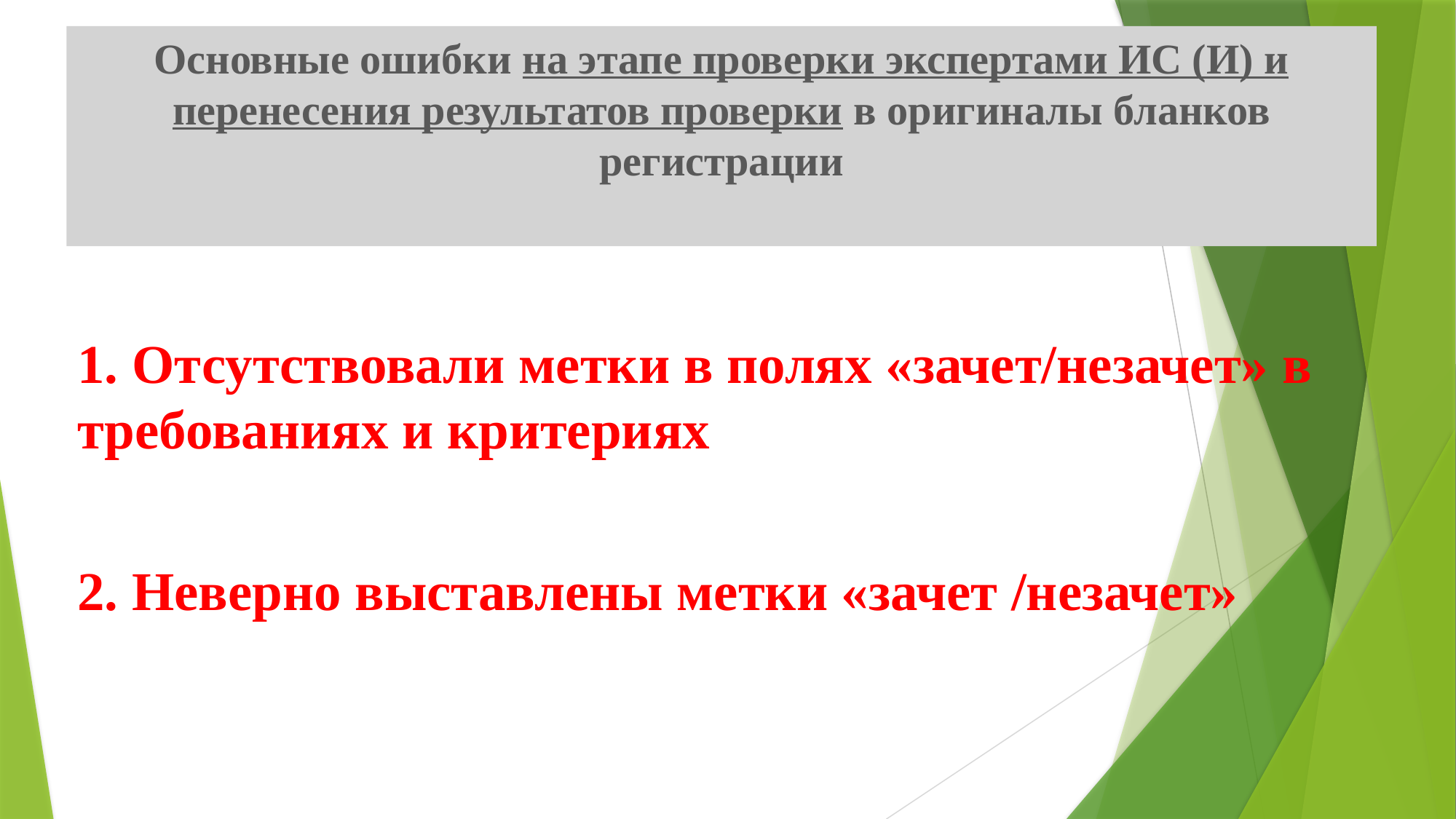

# Основные ошибки на этапе проверки экспертами ИС (И) и перенесения результатов проверки в оригиналы бланков регистрации
1. Отсутствовали метки в полях «зачет/незачет» в требованиях и критериях

2. Неверно выставлены метки «зачет /незачет»